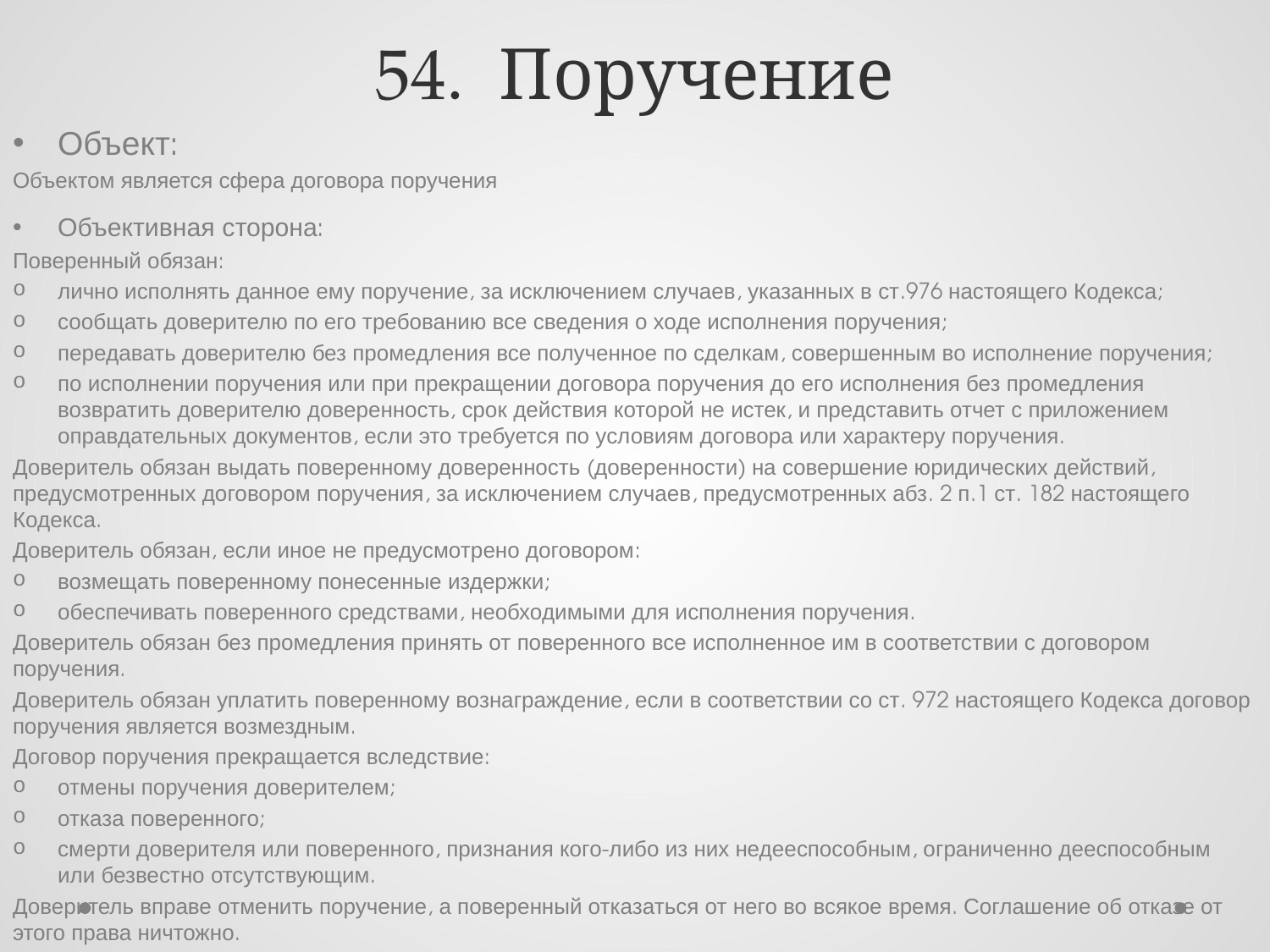

# 54.  Поручение
Объект:
Объектом является сфера договора поручения

Объективная сторона:
Поверенный обязан:
лично исполнять данное ему поручение, за исключением случаев, указанных в ст.976 настоящего Кодекса;
сообщать доверителю по его требованию все сведения о ходе исполнения поручения;
передавать доверителю без промедления все полученное по сделкам, совершенным во исполнение поручения;
по исполнении поручения или при прекращении договора поручения до его исполнения без промедления возвратить доверителю доверенность, срок действия которой не истек, и представить отчет с приложением оправдательных документов, если это требуется по условиям договора или характеру поручения.
Доверитель обязан выдать поверенному доверенность (доверенности) на совершение юридических действий, предусмотренных договором поручения, за исключением случаев, предусмотренных абз. 2 п.1 ст. 182 настоящего Кодекса.
Доверитель обязан, если иное не предусмотрено договором:
возмещать поверенному понесенные издержки;
обеспечивать поверенного средствами, необходимыми для исполнения поручения.
Доверитель обязан без промедления принять от поверенного все исполненное им в соответствии с договором поручения.
Доверитель обязан уплатить поверенному вознаграждение, если в соответствии со ст. 972 настоящего Кодекса договор поручения является возмездным.
Договор поручения прекращается вследствие:
отмены поручения доверителем;
отказа поверенного;
смерти доверителя или поверенного, признания кого-либо из них недееспособным, ограниченно дееспособным или безвестно отсутствующим.
Доверитель вправе отменить поручение, а поверенный отказаться от него во всякое время. Соглашение об отказе от этого права ничтожно.